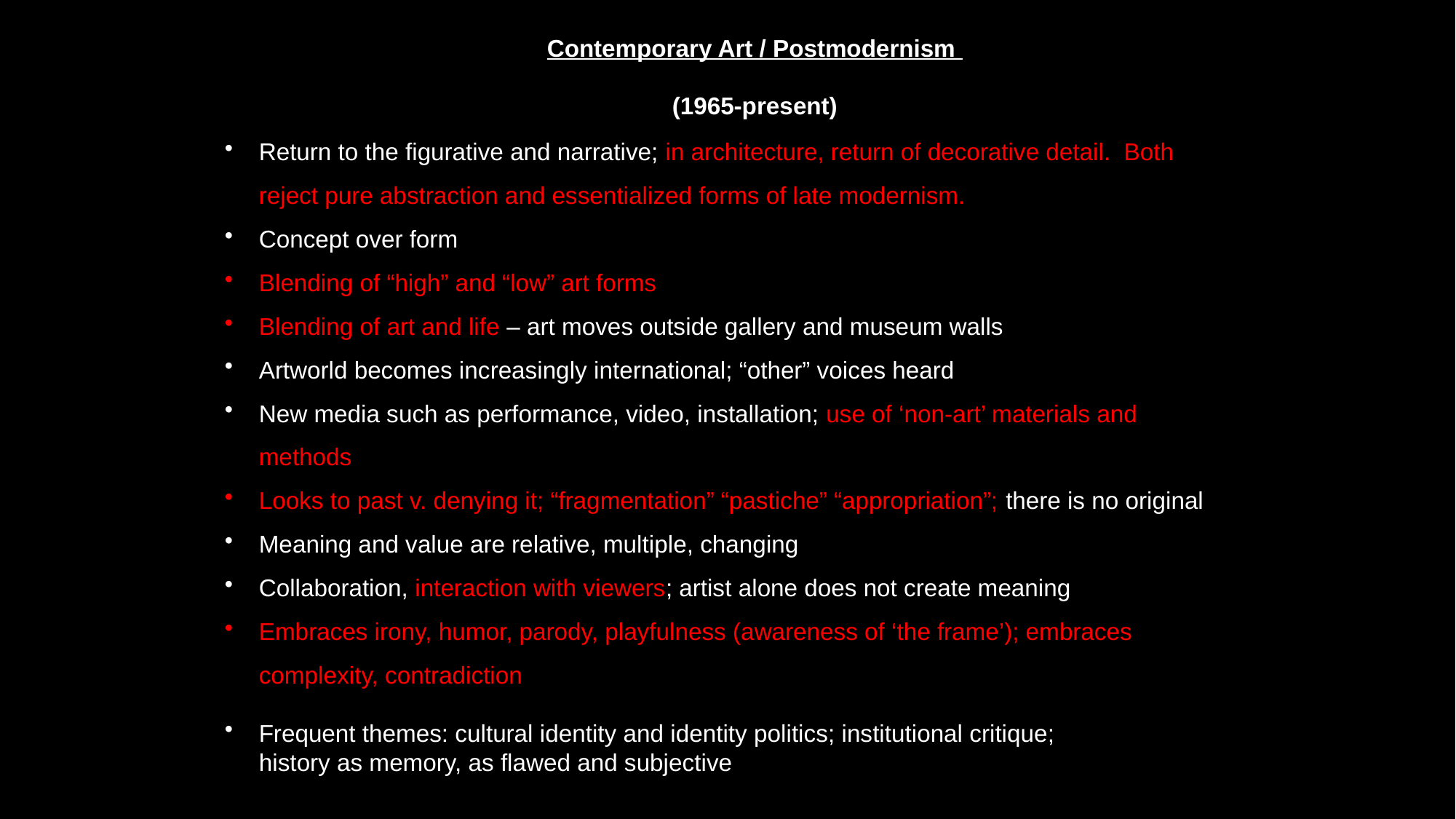

Contemporary Art / Postmodernism

(1965-present)
Return to the figurative and narrative; in architecture, return of decorative detail.  Both reject pure abstraction and essentialized forms of late modernism.
Concept over form
Blending of “high” and “low” art forms
Blending of art and life – art moves outside gallery and museum walls
Artworld becomes increasingly international; “other” voices heard
New media such as performance, video, installation; use of ‘non-art’ materials and methods
Looks to past v. denying it; “fragmentation” “pastiche” “appropriation”; there is no original
Meaning and value are relative, multiple, changing
Collaboration, interaction with viewers; artist alone does not create meaning
Embraces irony, humor, parody, playfulness (awareness of ‘the frame’); embraces complexity, contradiction

Frequent themes: cultural identity and identity politics; institutional critique;
	history as memory, as flawed and subjective